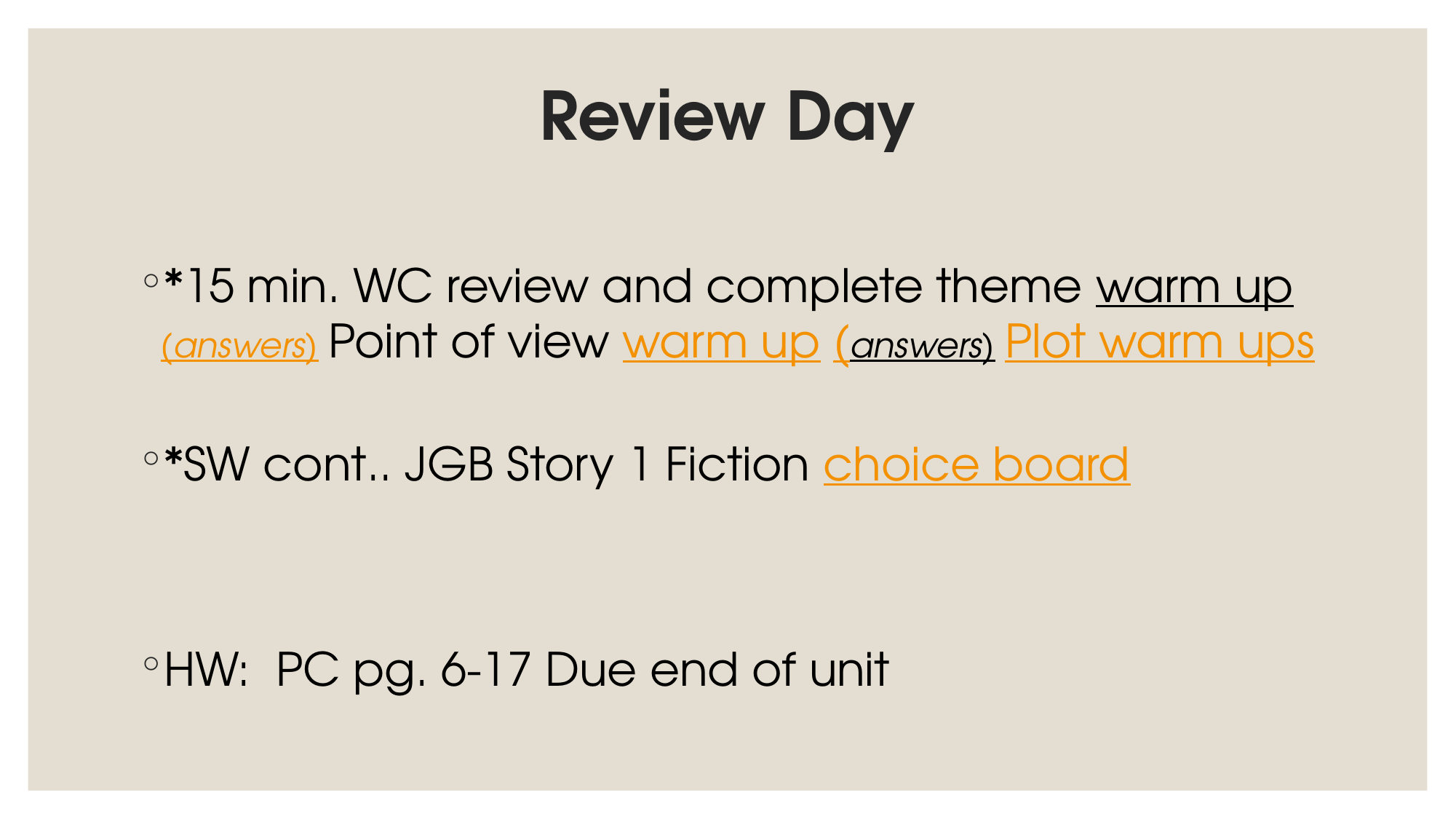

# Review Day
*15 min. WC review and complete theme warm up  (answers) Point of view warm up (answers) Plot warm ups

*SW cont.. JGB Story 1 Fiction choice board

HW:  PC pg. 6-17 Due end of unit